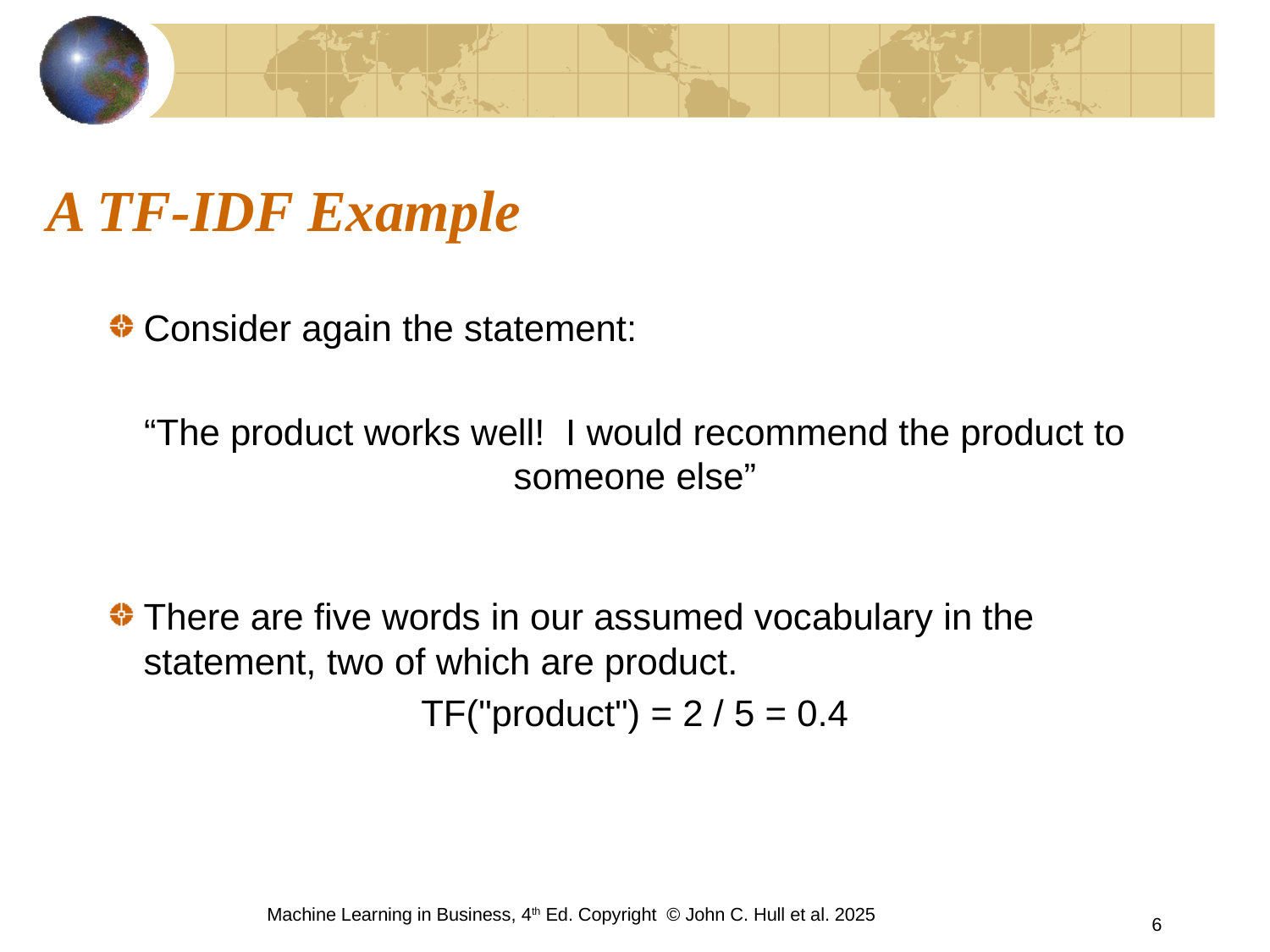

# A TF-IDF Example
Consider again the statement:

“The product works well!  I would recommend the product to someone else”

There are five words in our assumed vocabulary in the statement, two of which are product.
TF("product") = 2 / 5 = 0.4

Machine Learning in Business, 4th Ed. Copyright  © John C. Hull et al. 2025
6